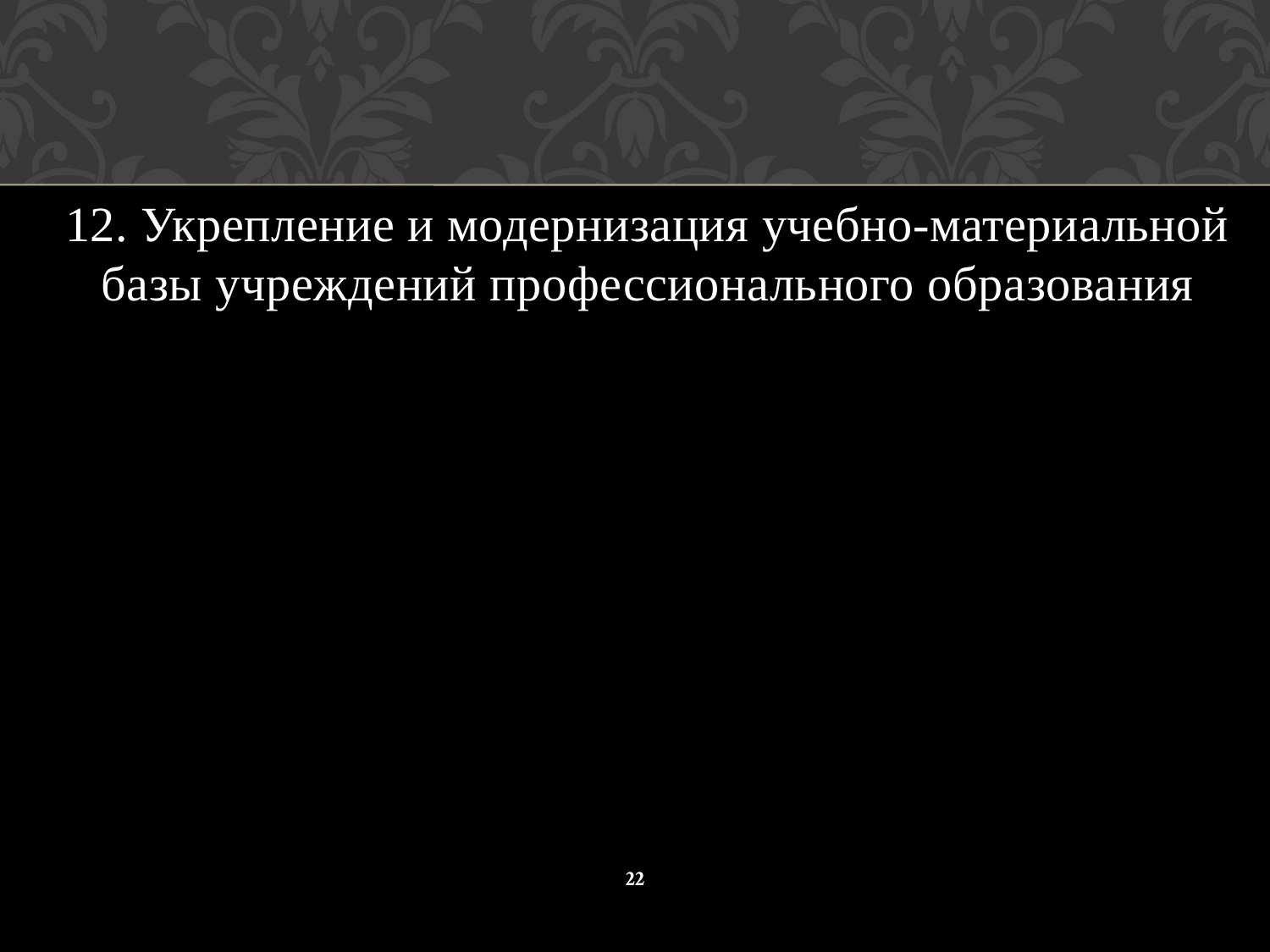

12. Укрепление и модернизация учебно-материальной базы учреждений профессионального образования
22